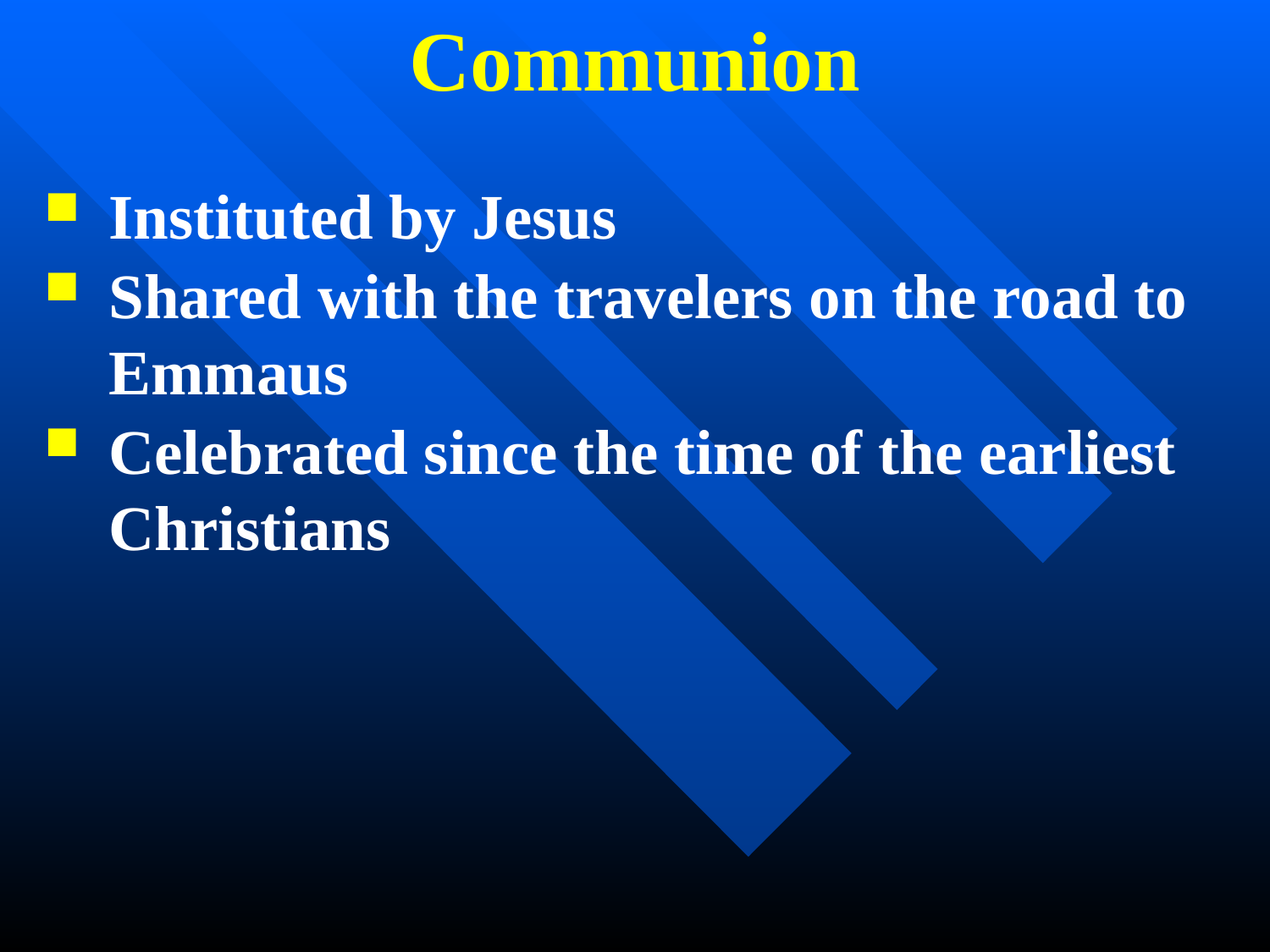

Communion
Instituted by Jesus
Shared with the travelers on the road to Emmaus
Celebrated since the time of the earliest Christians